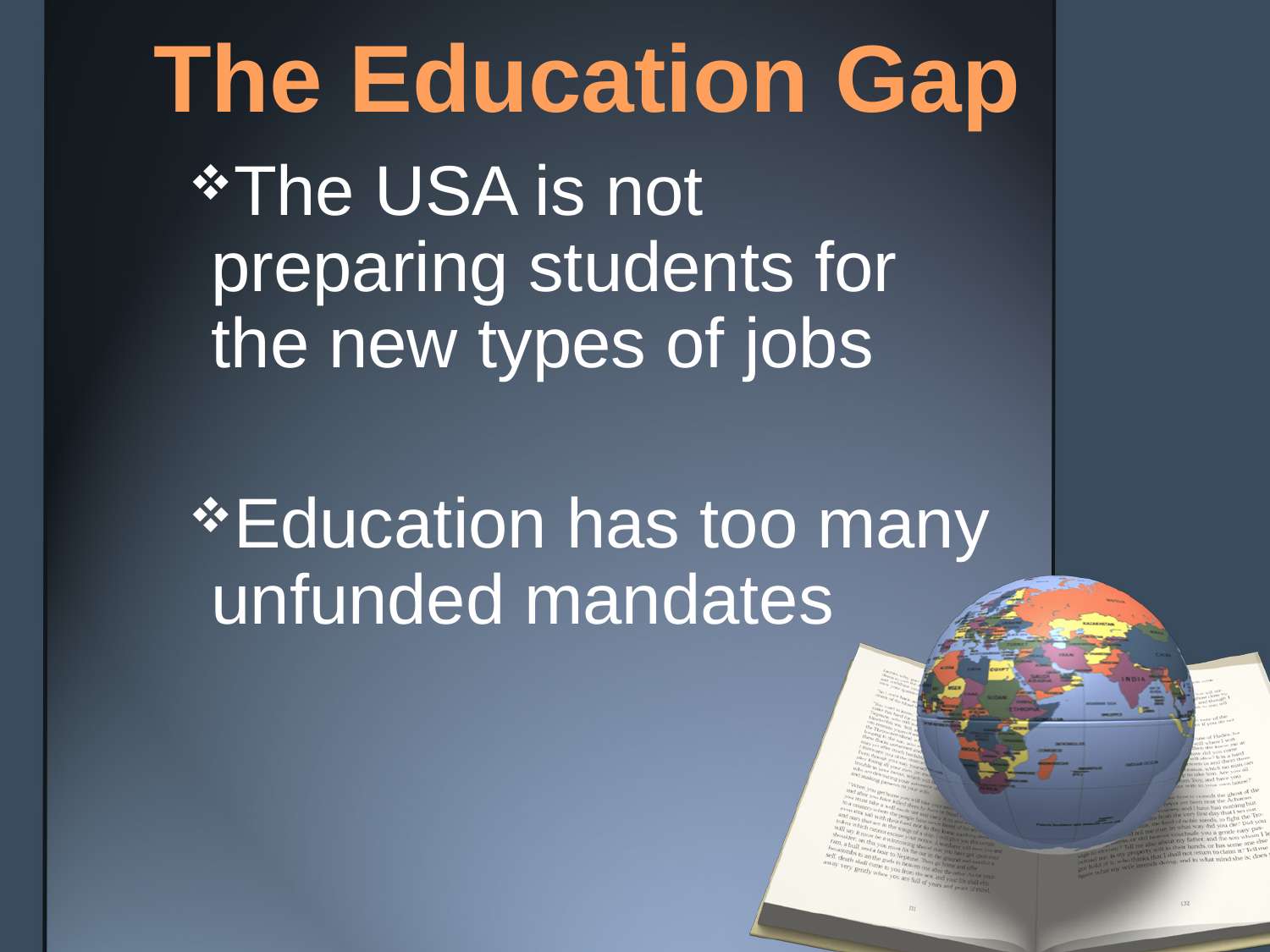

The Education Gap
The USA is not preparing students for the new types of jobs

Education has too many unfunded mandates